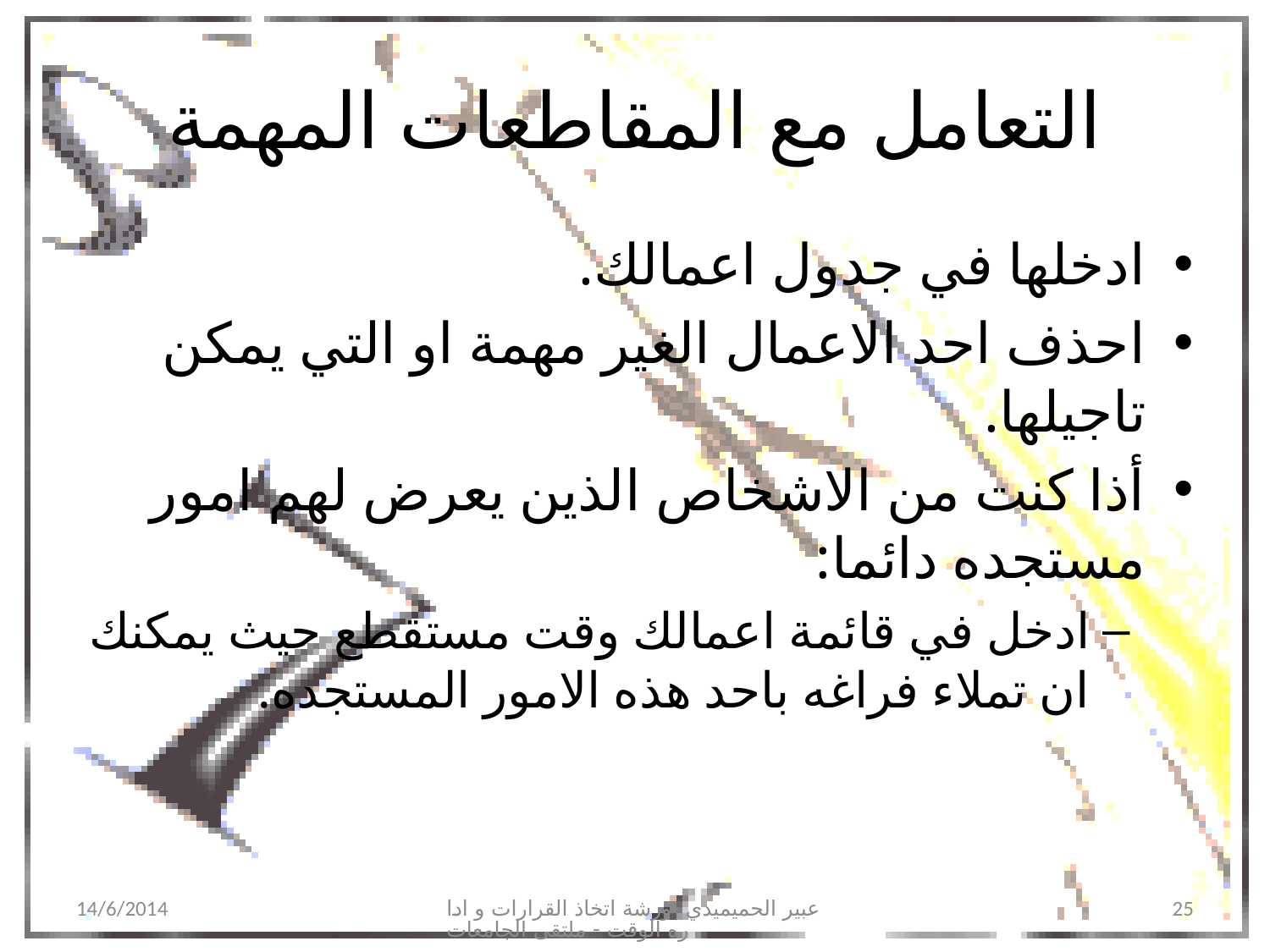

# التعامل مع المقاطعات المهمة
ادخلها في جدول اعمالك.
احذف احد الاعمال الغير مهمة او التي يمكن تاجيلها.
أذا كنت من الاشخاص الذين يعرض لهم امور مستجده دائما:
ادخل في قائمة اعمالك وقت مستقطع حيث يمكنك ان تملاء فراغه باحد هذه الامور المستجده.

14/6/2014
عبير الحميميدي -ورشة اتخاذ القرارات و اداره الوقت - ملتقى الجامعات
25